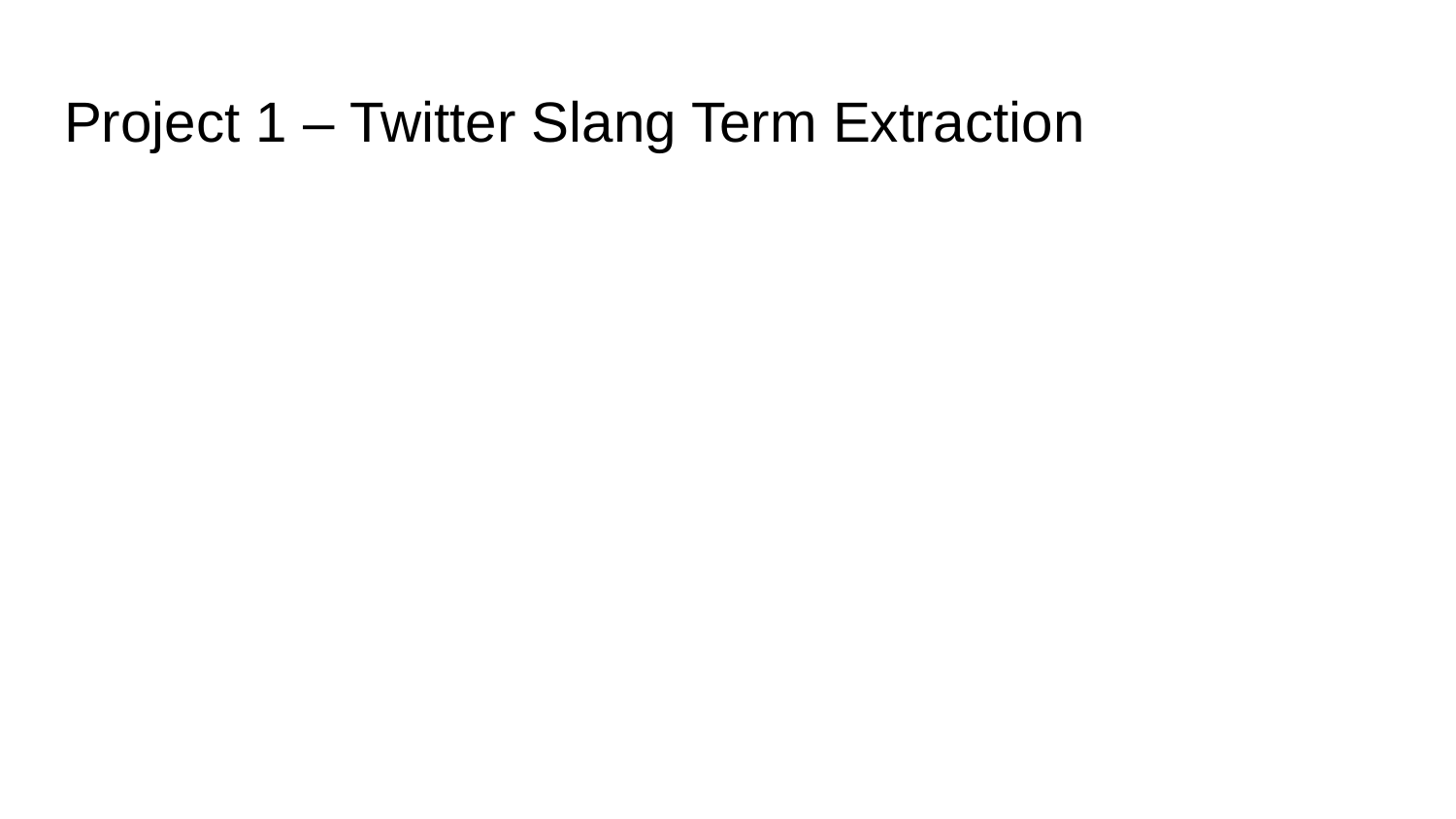

# Project 1 – Twitter Slang Term Extraction